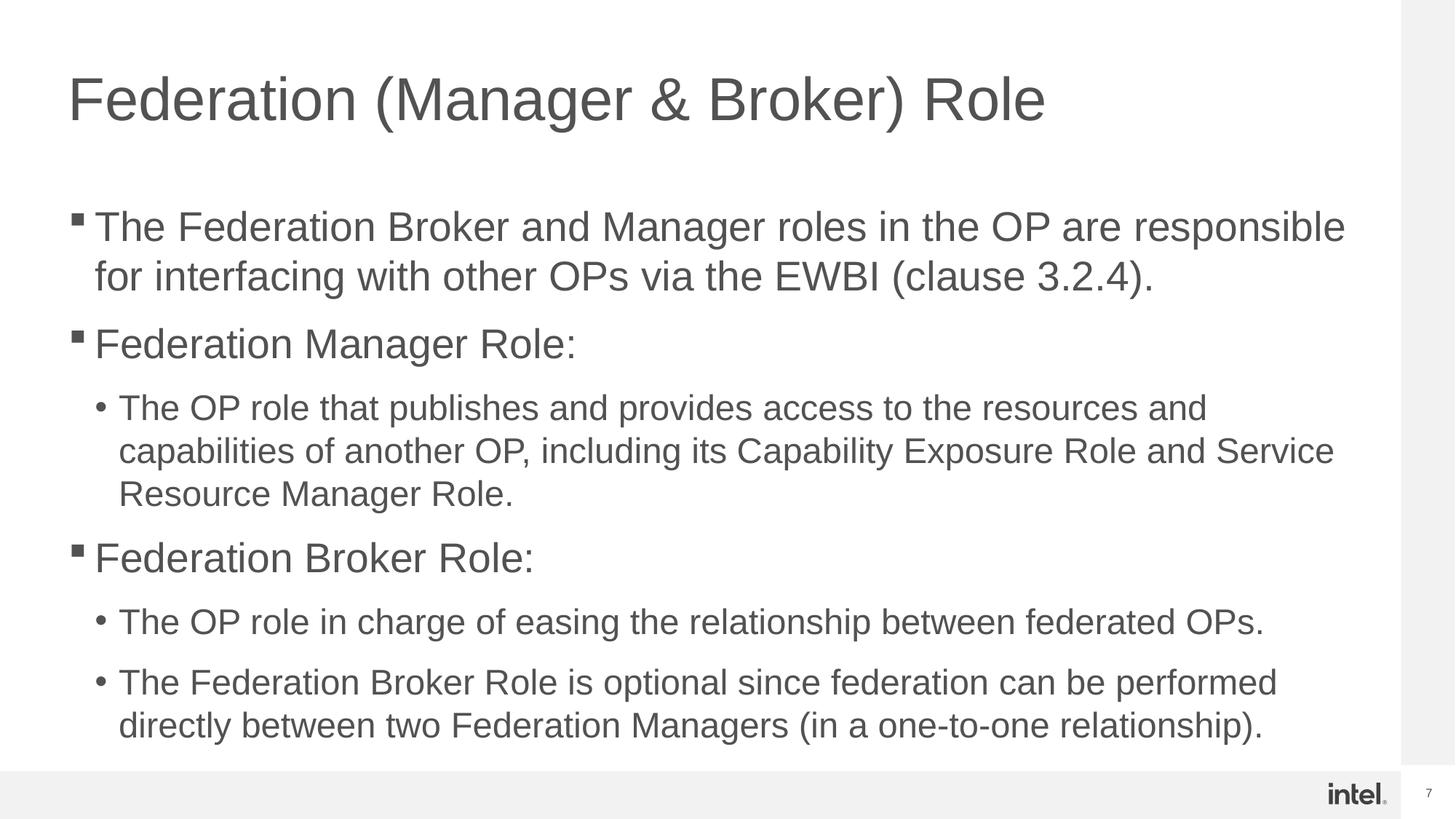

# Federation (Manager & Broker) Role
The Federation Broker and Manager roles in the OP are responsible for interfacing with other OPs via the EWBI (clause 3.2.4).
Federation Manager Role:
The OP role that publishes and provides access to the resources and capabilities of another OP, including its Capability Exposure Role and Service Resource Manager Role.
Federation Broker Role:
The OP role in charge of easing the relationship between federated OPs.
The Federation Broker Role is optional since federation can be performed directly between two Federation Managers (in a one-to-one relationship).